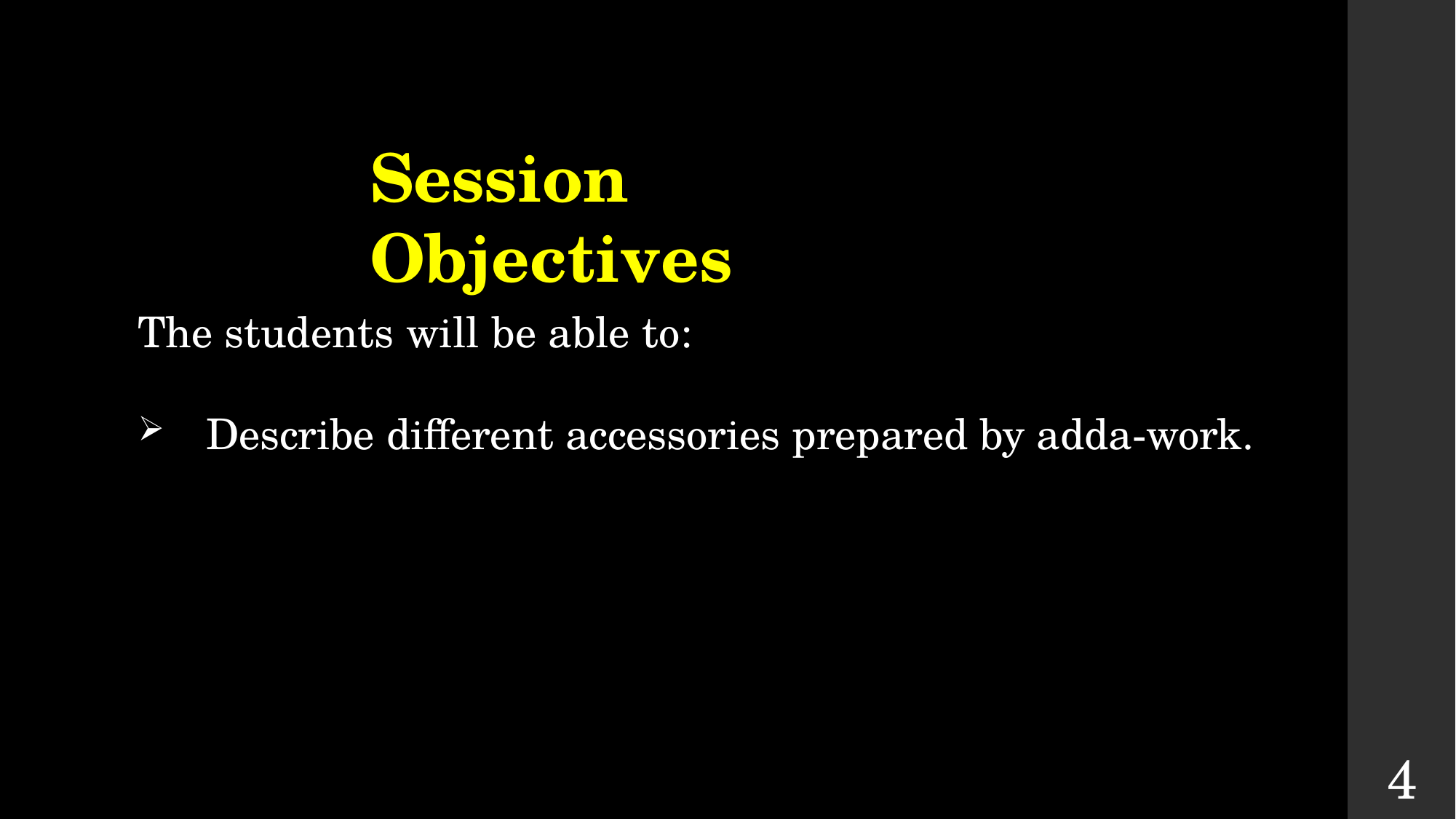

Session Objectives
The students will be able to:
Describe different accessories prepared by adda-work.
4